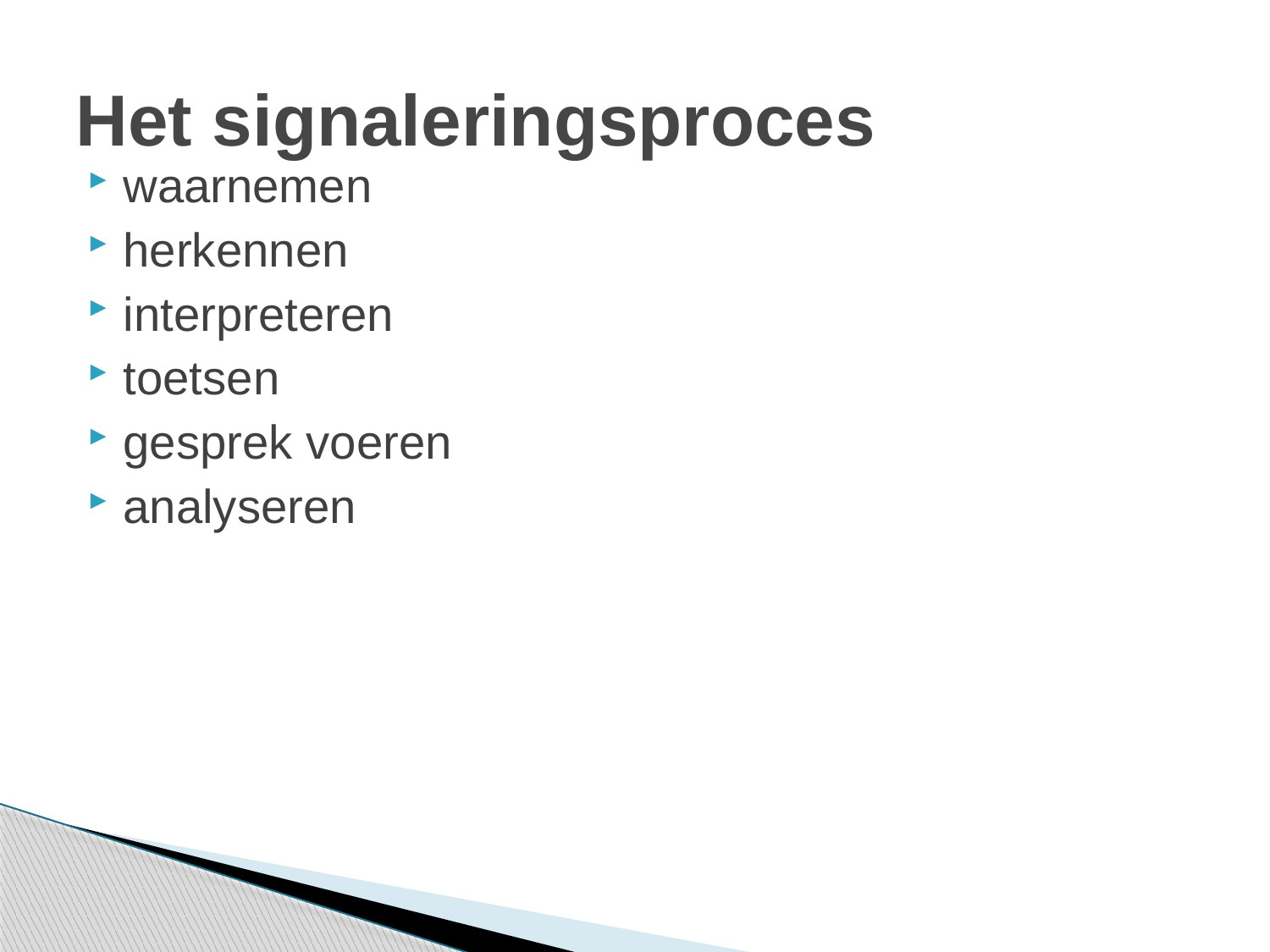

# Het signaleringsproces
waarnemen
herkennen
interpreteren
toetsen
gesprek voeren
analyseren